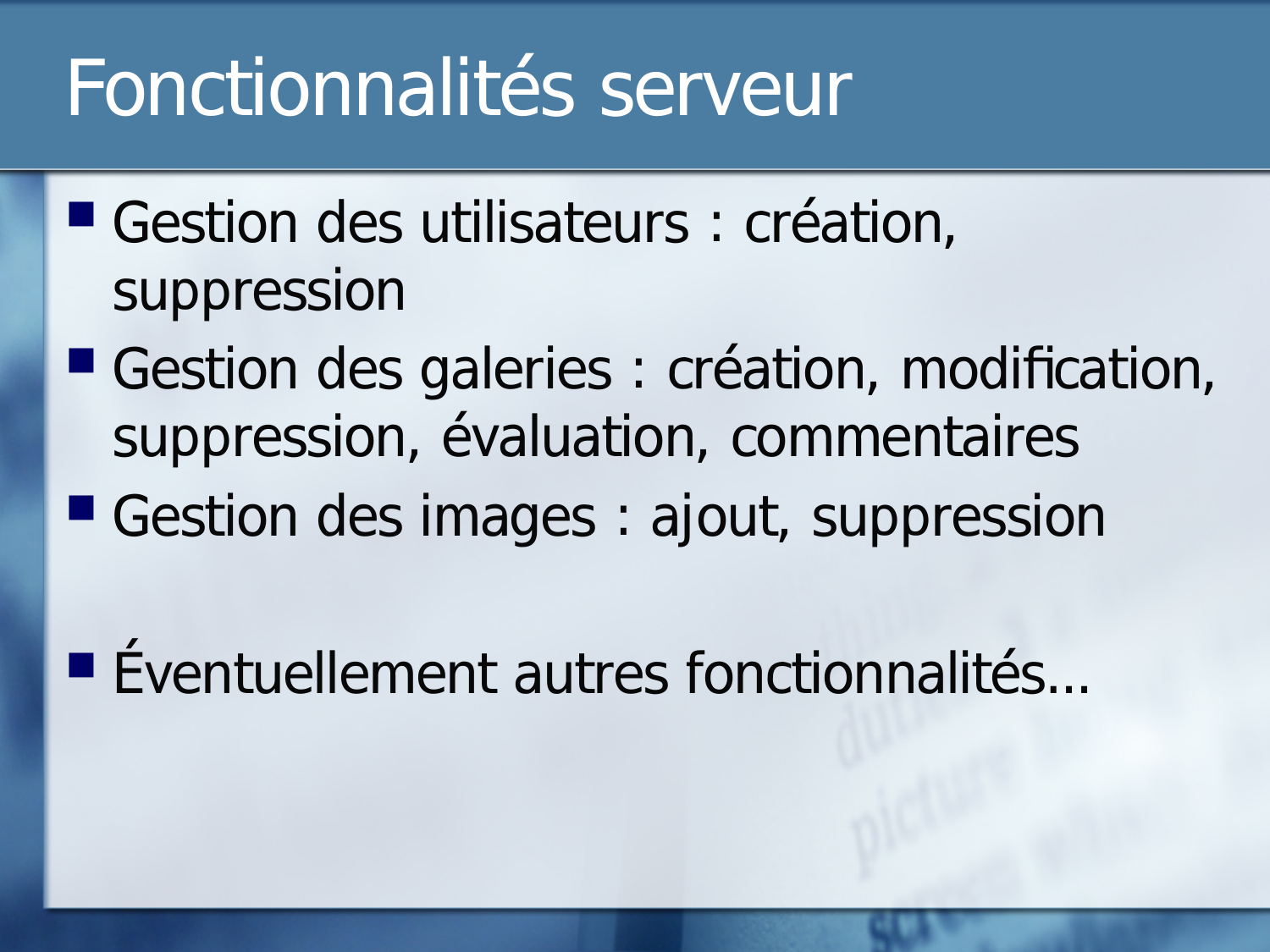

# Fonctionnalités serveur
Gestion des utilisateurs : création, suppression
Gestion des galeries : création, modification, suppression, évaluation, commentaires
Gestion des images : ajout, suppression

Éventuellement autres fonctionnalités…